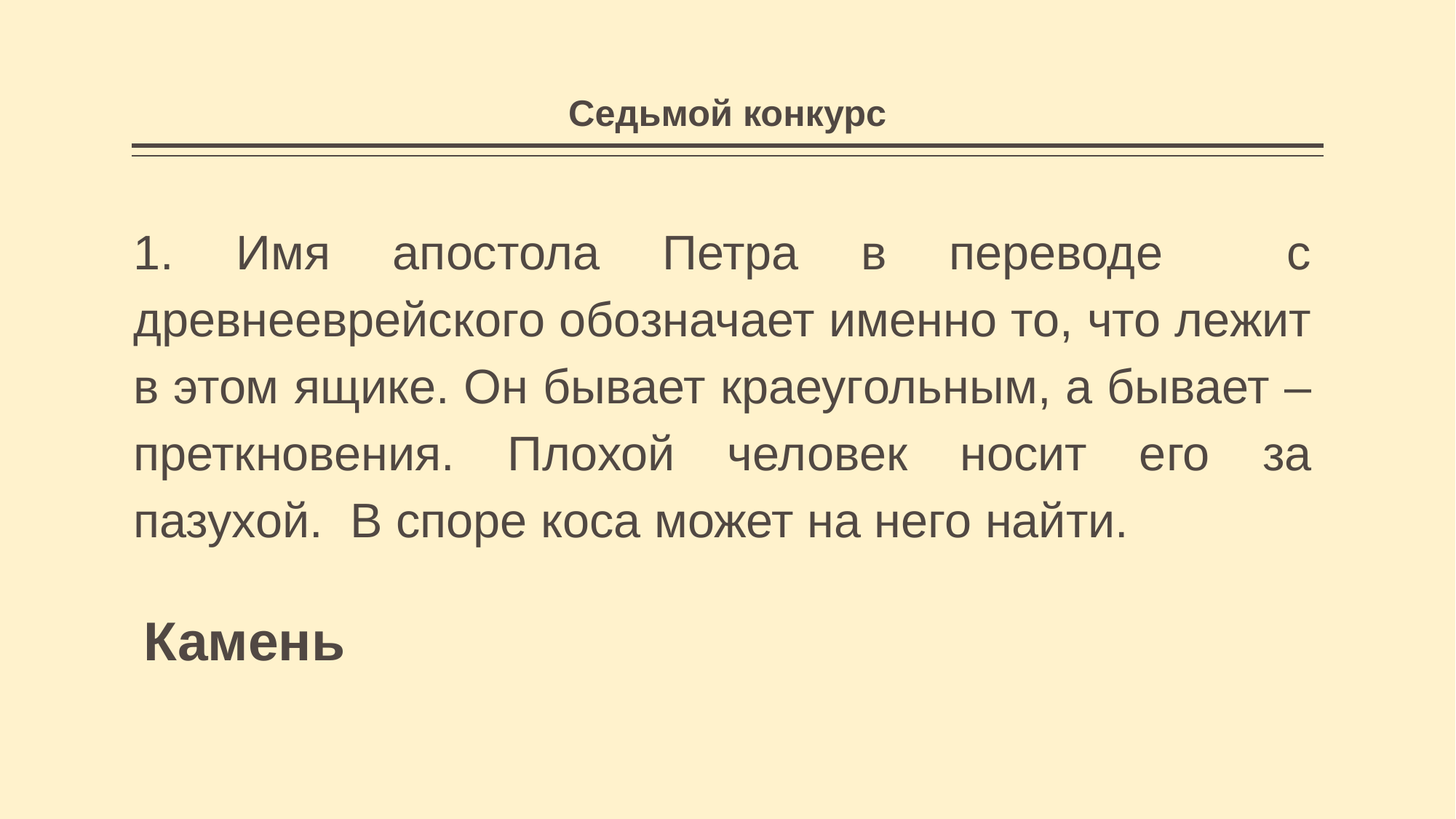

# Седьмой конкурс
1. Имя апостола Петра в переводе  с древнееврейского обозначает именно то, что лежит в этом ящике. Он бывает краеугольным, а бывает – преткновения. Плохой человек носит его за пазухой.  В споре коса может на него найти.

Камень